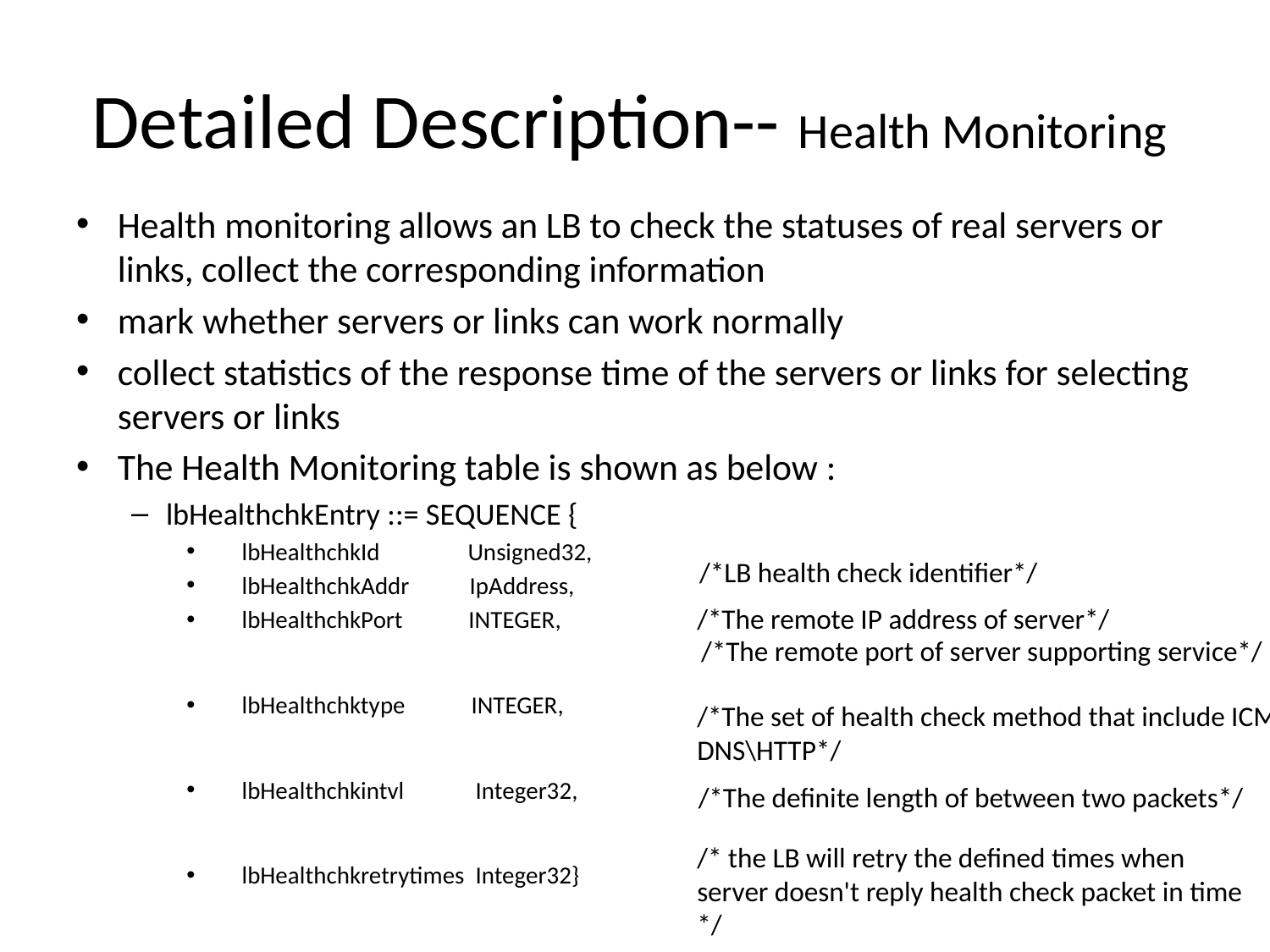

# Detailed Description-- Health Monitoring
Health monitoring allows an LB to check the statuses of real servers or links, collect the corresponding information
mark whether servers or links can work normally
collect statistics of the response time of the servers or links for selecting servers or links
The Health Monitoring table is shown as below :
lbHealthchkEntry ::= SEQUENCE {
     lbHealthchkId                Unsigned32,
     lbHealthchkAddr           IpAddress,
     lbHealthchkPort            INTEGER,

     lbHealthchktype            INTEGER,

     lbHealthchkintvl             Integer32,

     lbHealthchkretrytimes  Integer32}
/*LB health check identifier*/
/*The remote IP address of server*/
/*The remote port of server supporting service*/
/*The set of health check method that include ICMP\DNS\HTTP*/
/*The definite length of between two packets*/
/* the LB will retry the defined times when server doesn't reply health check packet in time */